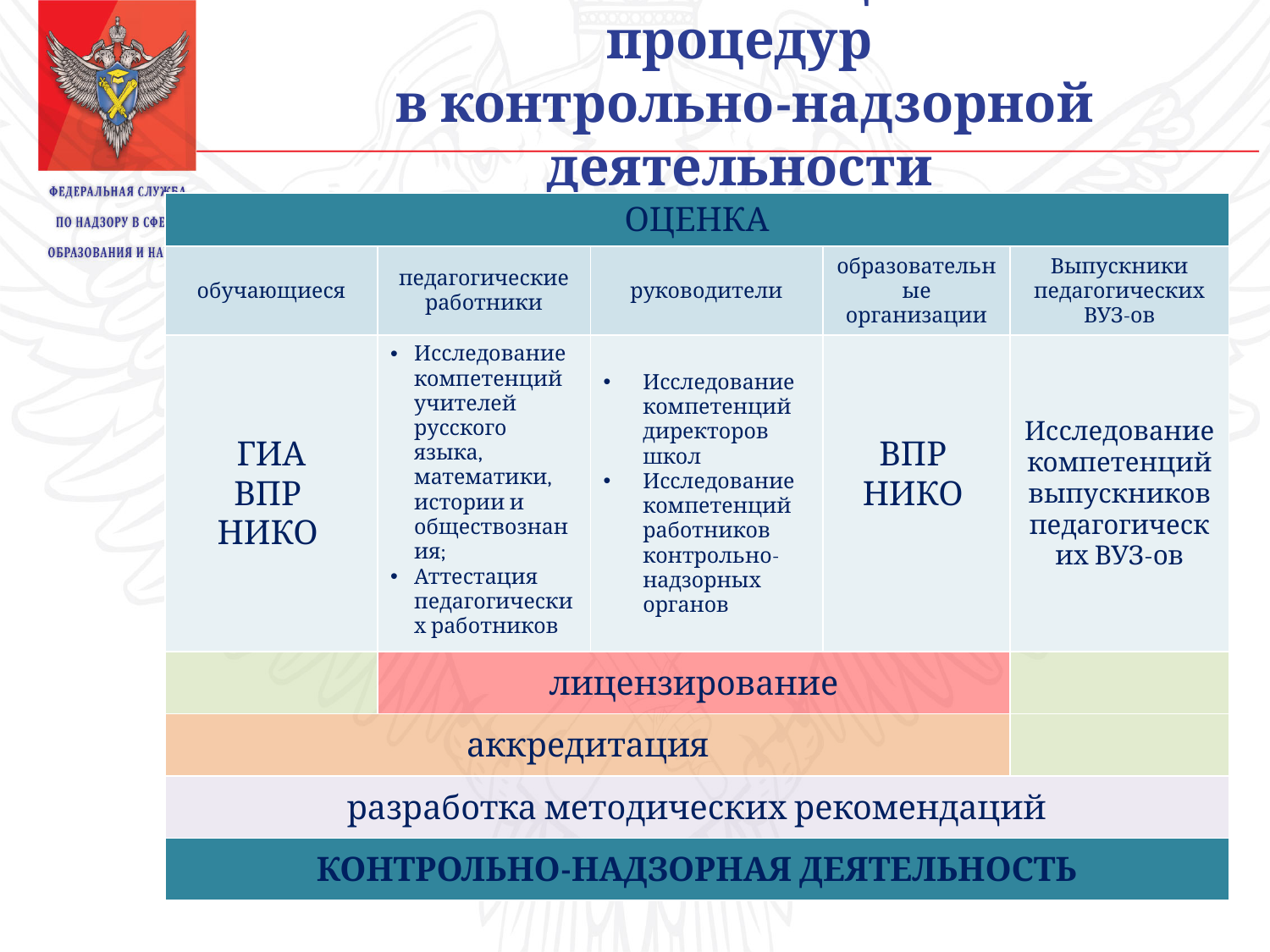

Использование оценочных процедур
 в контрольно-надзорной деятельности

| ОЦЕНКА |  |  |  |  |
| --- | --- | --- | --- | --- |
| обучающиеся | педагогические работники | руководители | образовательные организации | Выпускники педагогических ВУЗ-ов |
| ГИА ВПР НИКО | Исследование компетенций учителей русского языка, математики, истории и обществознания; Аттестация педагогических работников | Исследование компетенций директоров школ Исследование компетенций работников контрольно-надзорных органов | ВПР НИКО | Исследование компетенций выпускников педагогических ВУЗ-ов |
|  | лицензирование |  |  |  |
| аккредитация |  |  |  |  |
| разработка методических рекомендаций |  |  |  |  |
| КОНТРОЛЬНО-НАДЗОРНАЯ ДЕЯТЕЛЬНОСТЬ |  |  |  |  |